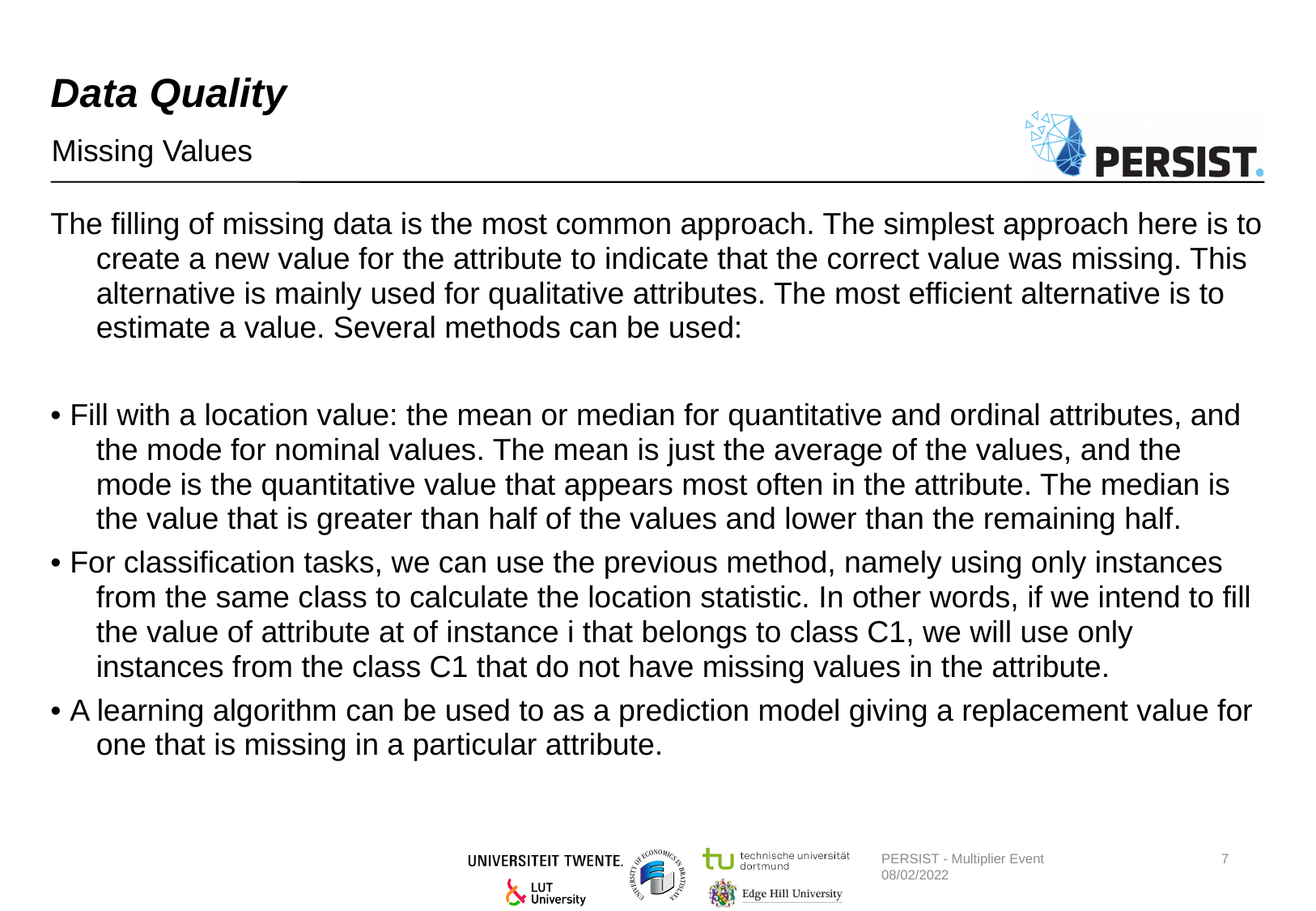

# Data Quality
Missing Values
The filling of missing data is the most common approach. The simplest approach here is to create a new value for the attribute to indicate that the correct value was missing. This alternative is mainly used for qualitative attributes. The most efficient alternative is to estimate a value. Several methods can be used:

• Fill with a location value: the mean or median for quantitative and ordinal attributes, and the mode for nominal values. The mean is just the average of the values, and the mode is the quantitative value that appears most often in the attribute. The median is the value that is greater than half of the values and lower than the remaining half.
• For classification tasks, we can use the previous method, namely using only instances from the same class to calculate the location statistic. In other words, if we intend to fill the value of attribute at of instance i that belongs to class C1, we will use only instances from the class C1 that do not have missing values in the attribute.
• A learning algorithm can be used to as a prediction model giving a replacement value for one that is missing in a particular attribute.